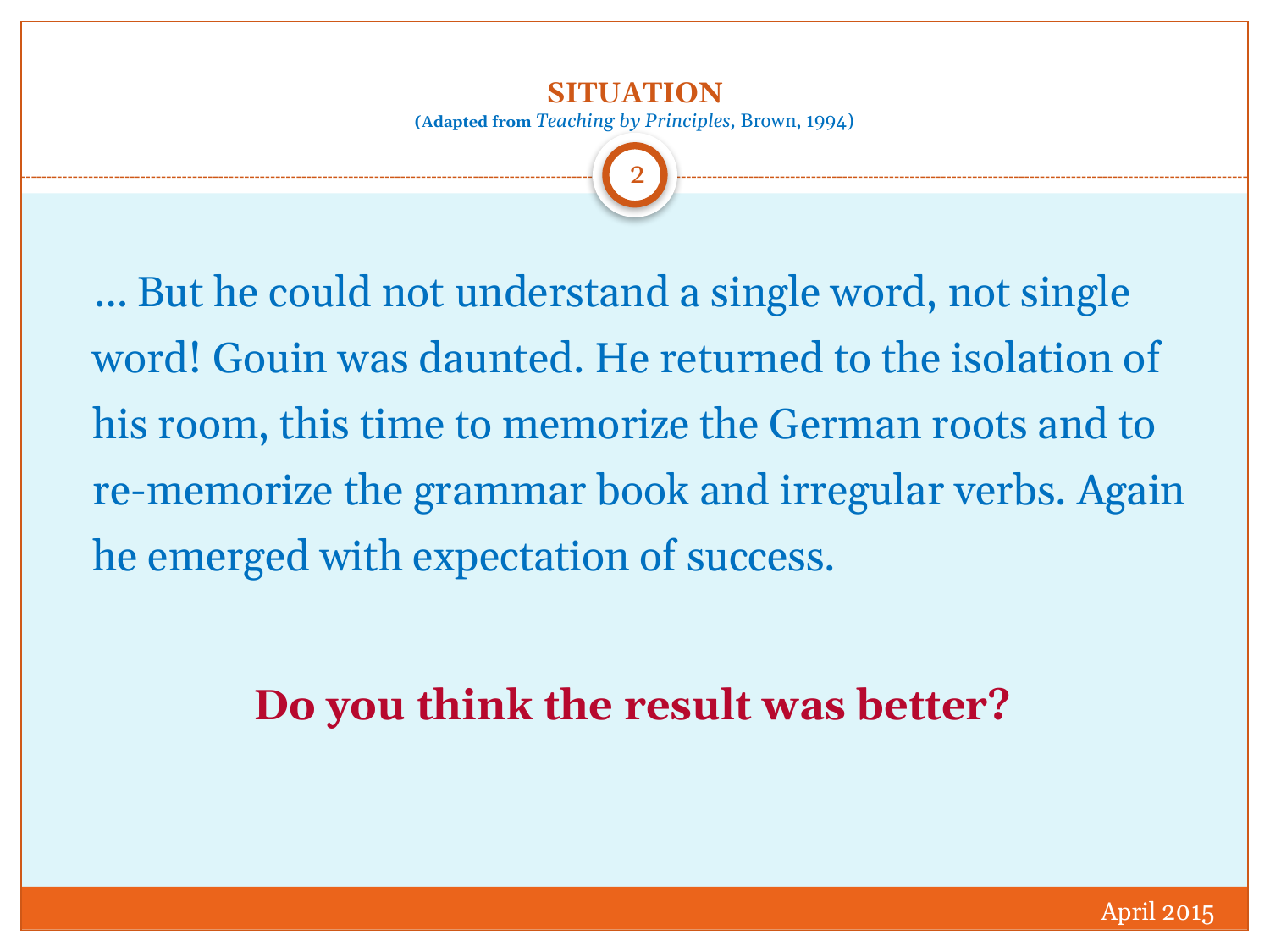

# SITUATION (Adapted from Teaching by Principles, Brown, 1994)
2
	… But he could not understand a single word, not single word! Gouin was daunted. He returned to the isolation of his room, this time to memorize the German roots and to re-memorize the grammar book and irregular verbs. Again he emerged with expectation of success.

Do you think the result was better?

April 2015